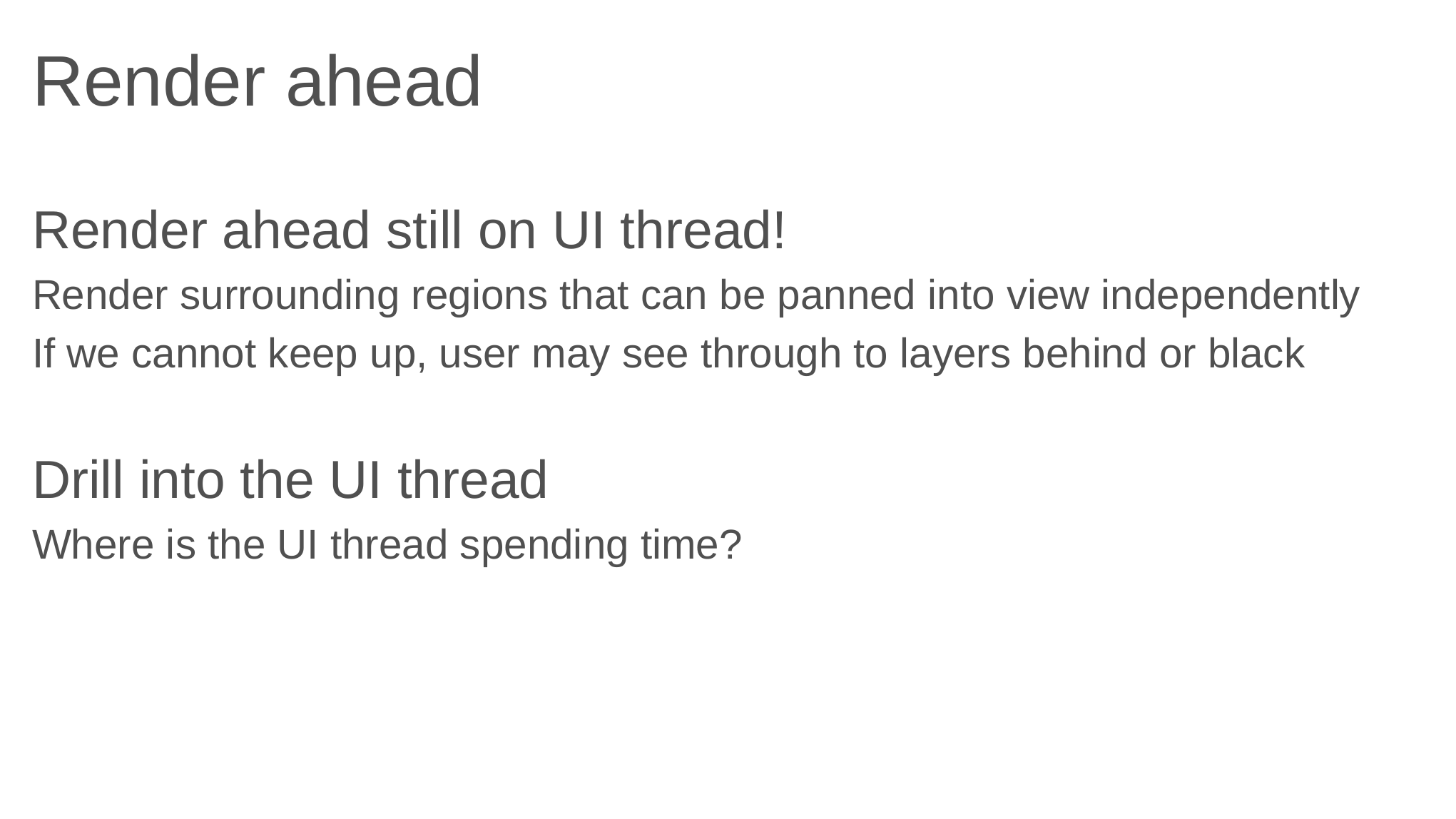

# Render ahead
Render ahead still on UI thread!
Render surrounding regions that can be panned into view independently
If we cannot keep up, user may see through to layers behind or black

Drill into the UI thread
Where is the UI thread spending time?